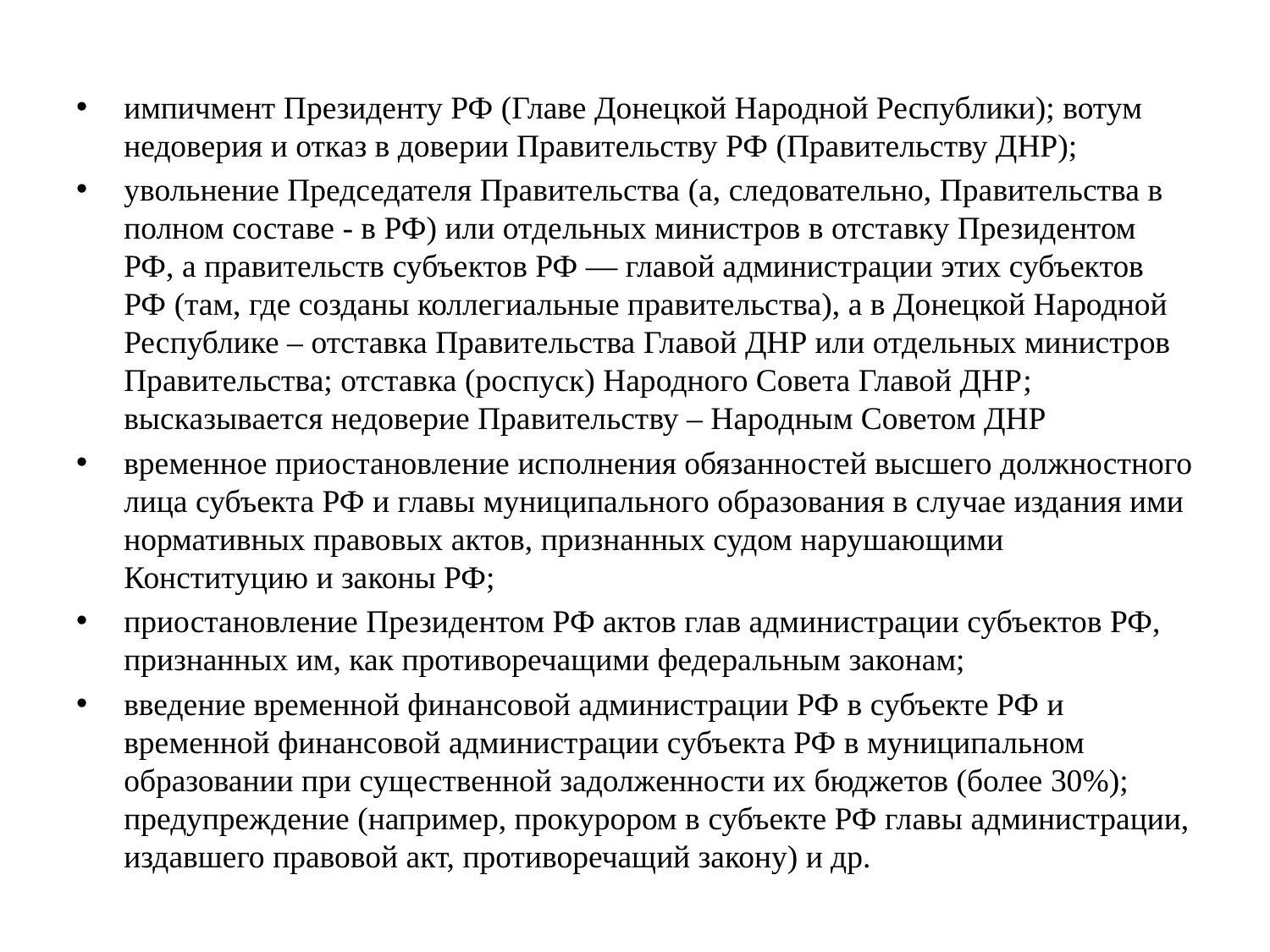

импичмент Президенту РФ (Главе Донецкой Народной Республики); вотум недоверия и отказ в доверии Правительству РФ (Правительству ДНР);
увольнение Председателя Правительства (а, следовательно, Правительства в полном составе - в РФ) или отдельных министров в отставку Президентом РФ, а правительств субъектов РФ — главой администрации этих субъектов РФ (там, где созданы коллегиальные правительства), а в Донецкой Народной Республике – отставка Правительства Главой ДНР или отдельных министров Правительства; отставка (роспуск) Народного Совета Главой ДНР; высказывается недоверие Правительству – Народным Советом ДНР
временное приостановление исполнения обязанностей высшего должностного лица субъекта РФ и главы муниципального образования в случае издания ими нормативных правовых актов, признанных судом нарушающими Конституцию и законы РФ;
приостановление Президентом РФ актов глав администрации субъектов РФ, признанных им, как противоречащими федеральным законам;
введение временной финансовой администрации РФ в субъекте РФ и временной финансовой администрации субъекта РФ в муниципальном образовании при существенной задолженности их бюджетов (более 30%); предупреждение (например, прокурором в субъекте РФ главы администрации, издавшего правовой акт, противоречащий закону) и др.